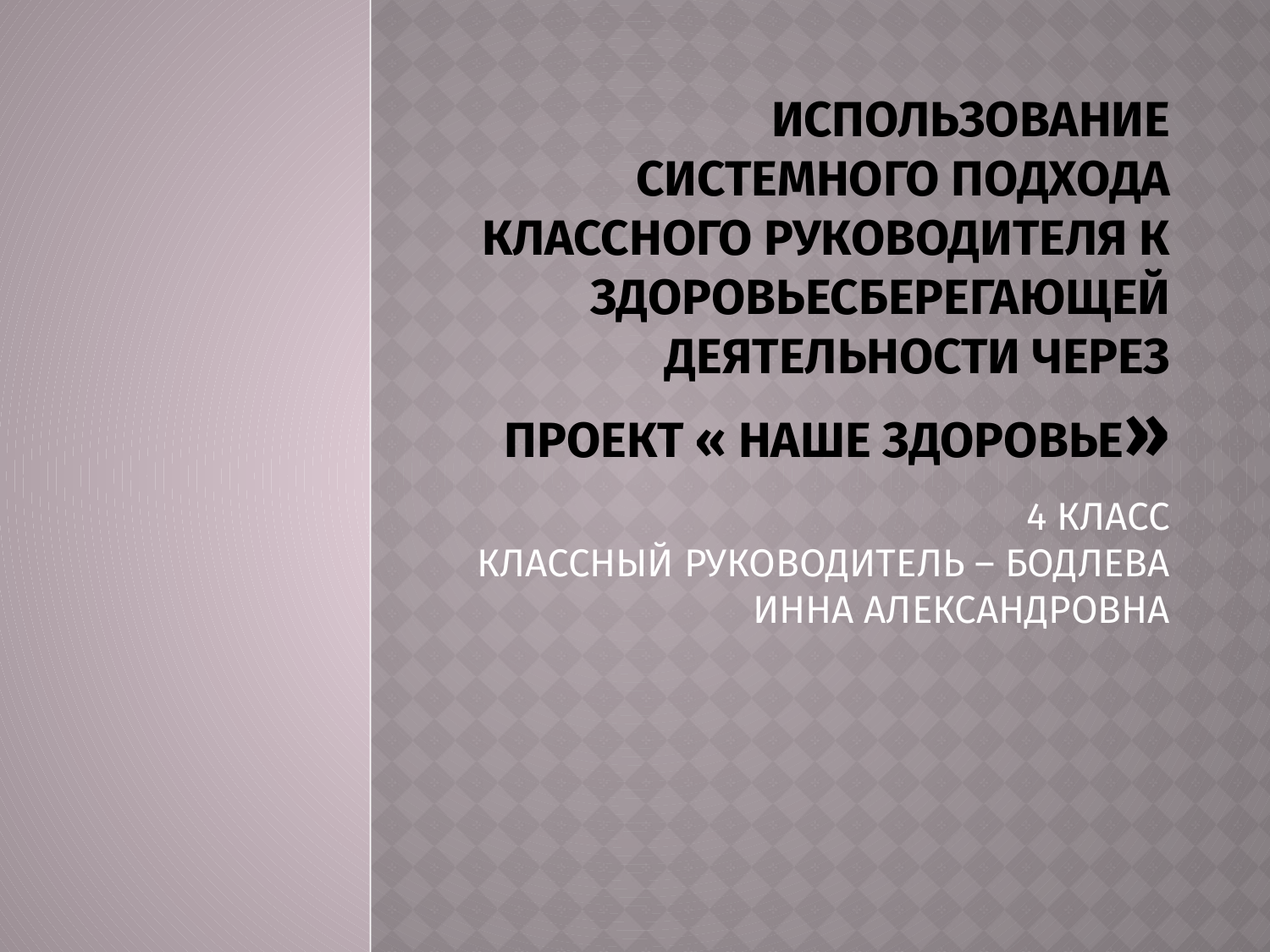

# ИСПОЛЬЗОВАНИЕ СИСТЕМНОГО ПОДХОДА КЛАССНОГО РУКОВОДИТЕЛЯ К ЗДОРОВЬЕСБЕРЕГАЮЩЕЙ ДЕЯТЕЛЬНОСТИ ЧЕРЕЗ ПРОЕКТ « НАШЕ ЗДОРОВЬЕ»
4 КЛАСС
КЛАССНЫЙ РУКОВОДИТЕЛЬ – БОДЛЕВА ИННА АЛЕКСАНДРОВНА